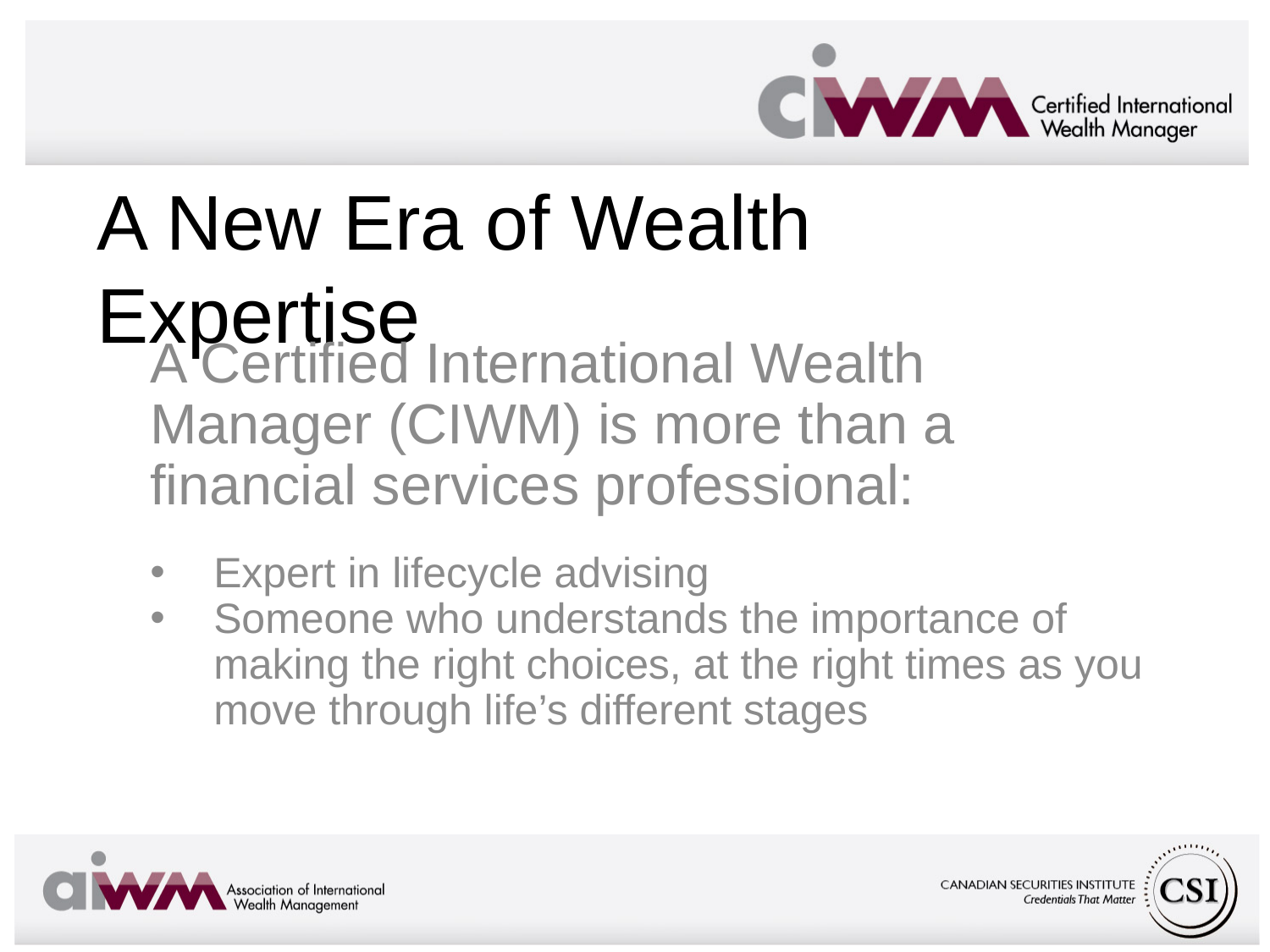

# A New Era of Wealth Expertise
A Certified International Wealth Manager (CIWM) is more than a financial services professional:

Expert in lifecycle advising
Someone who understands the importance of making the right choices, at the right times as you move through life’s different stages